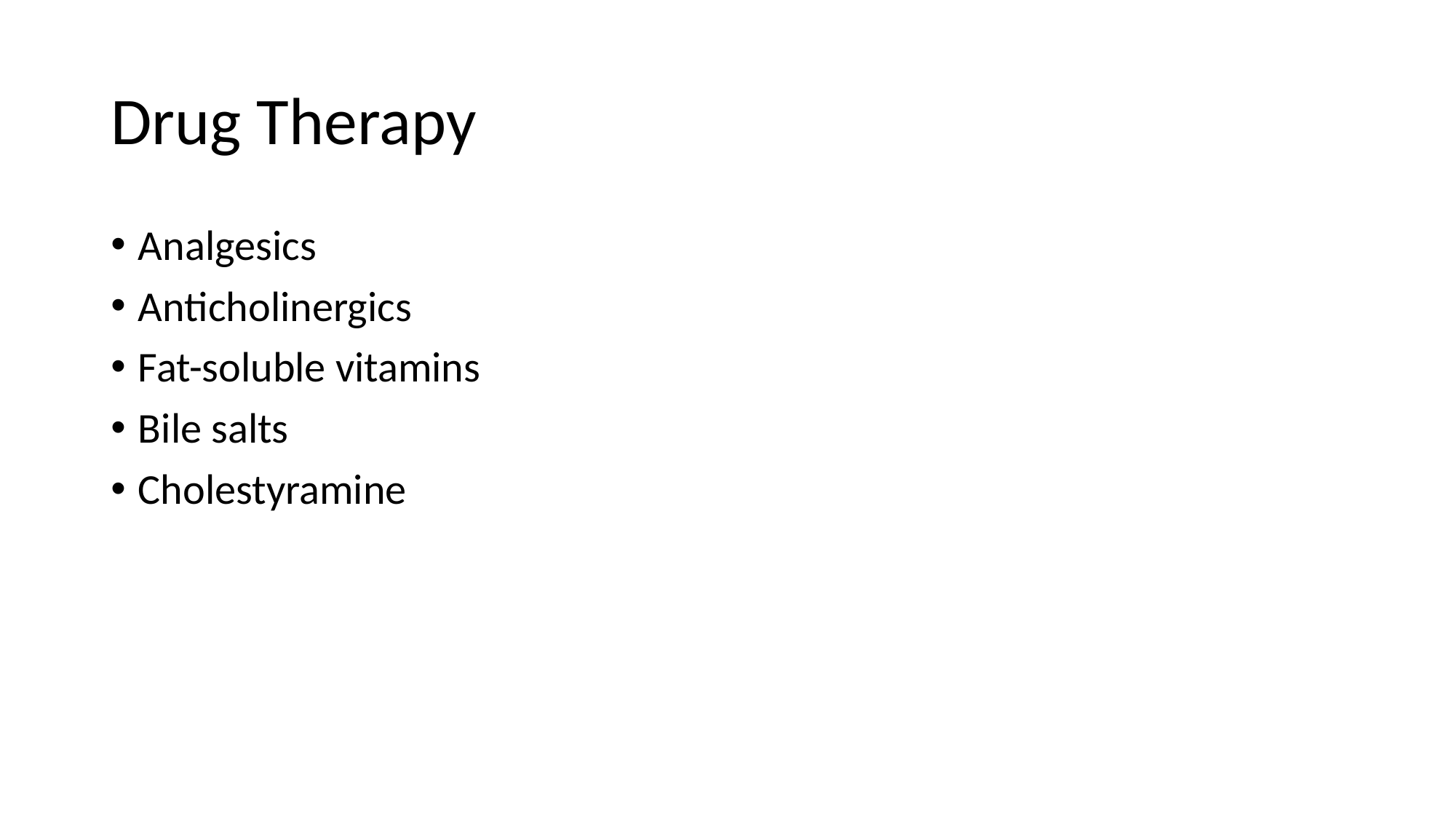

# Drug Therapy
Analgesics
Anticholinergics
Fat-soluble vitamins
Bile salts
Cholestyramine